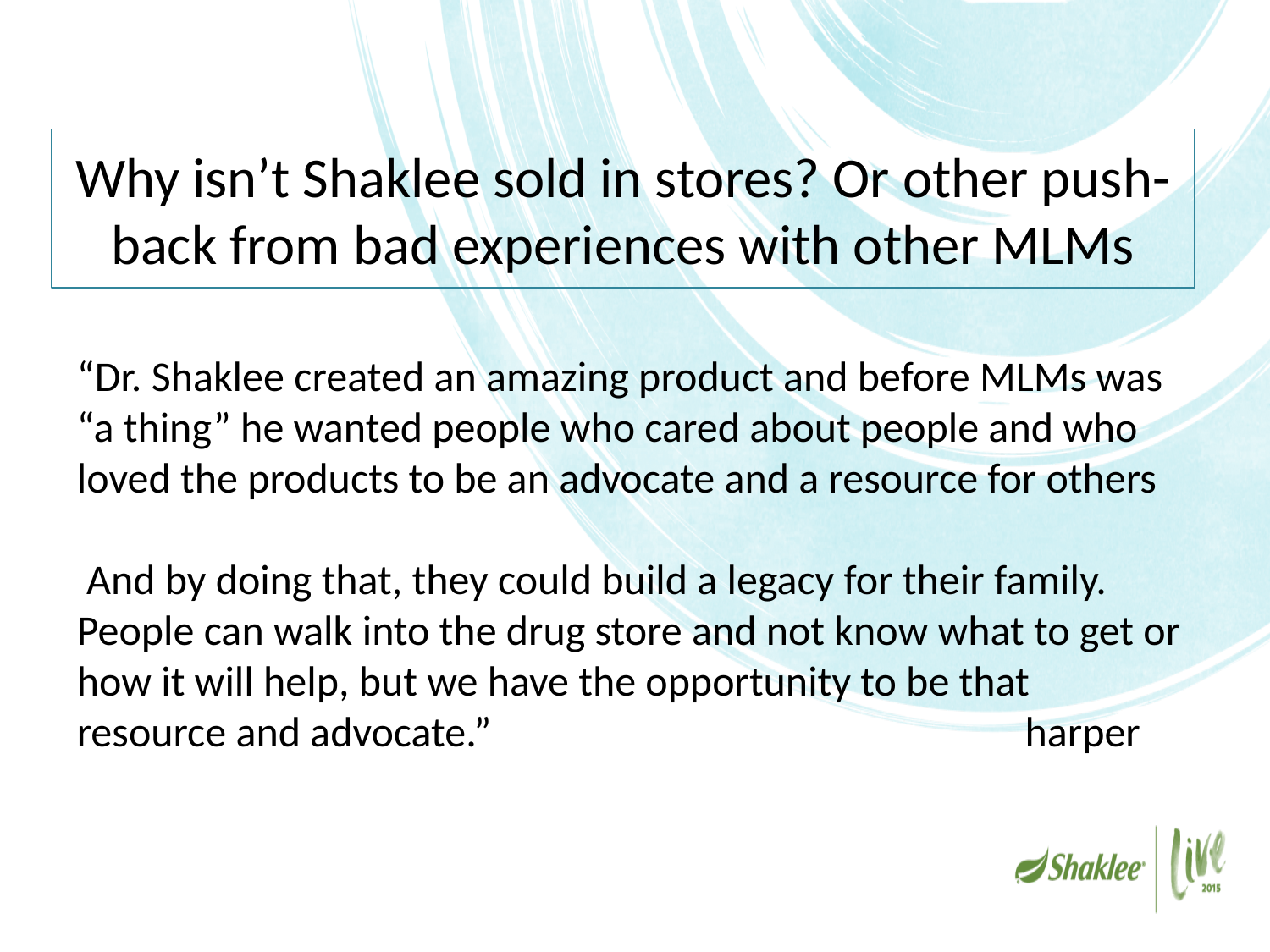

# Why isn’t Shaklee sold in stores? Or other push-back from bad experiences with other MLMs

“Dr. Shaklee created an amazing product and before MLMs was “a thing” he wanted people who cared about people and who loved the products to be an advocate and a resource for others

 And by doing that, they could build a legacy for their family. People can walk into the drug store and not know what to get or how it will help, but we have the opportunity to be that resource and advocate.”                                                        harper